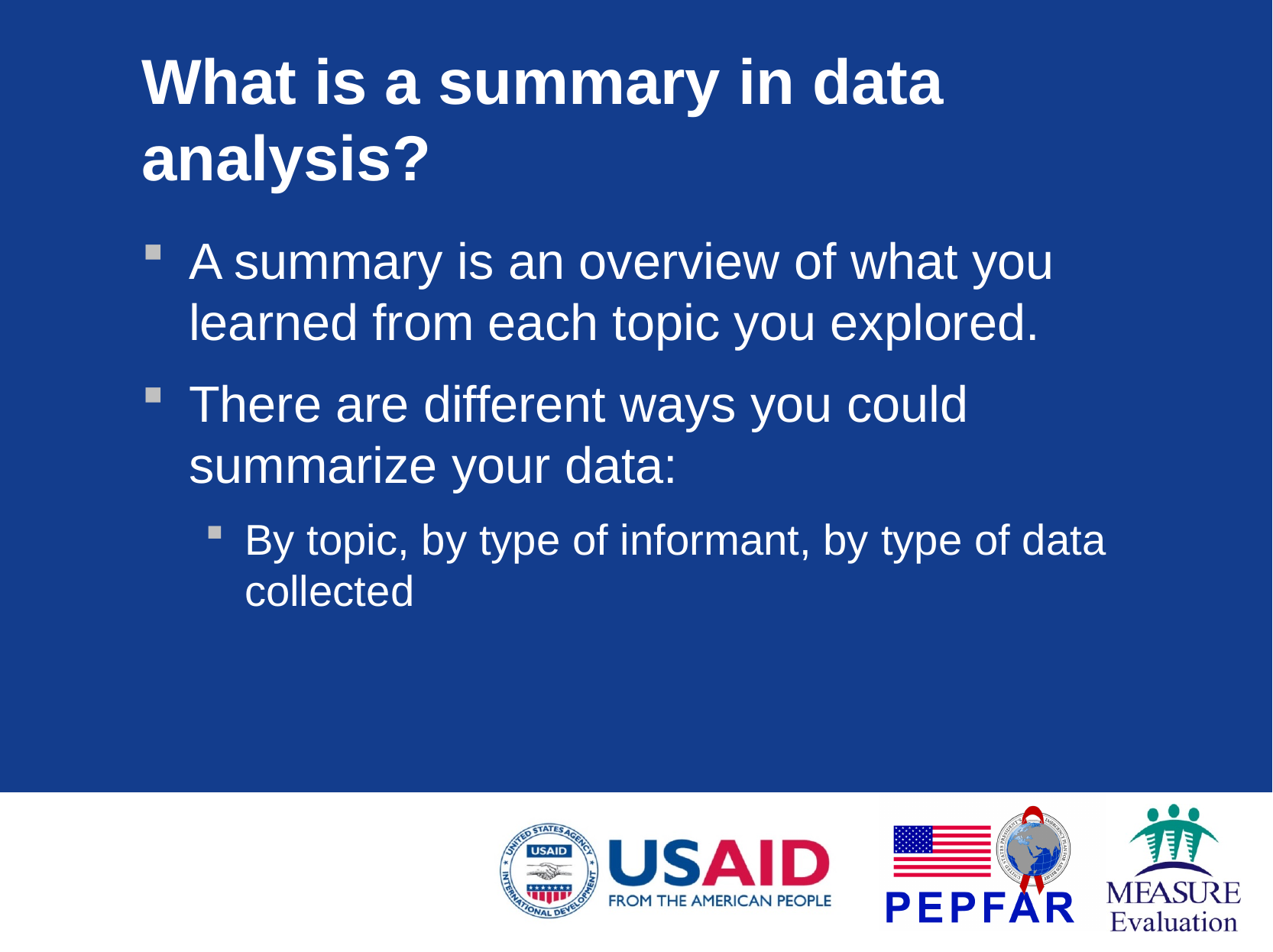

# What is a summary in data analysis?
A summary is an overview of what you learned from each topic you explored.
There are different ways you could summarize your data:
By topic, by type of informant, by type of data collected